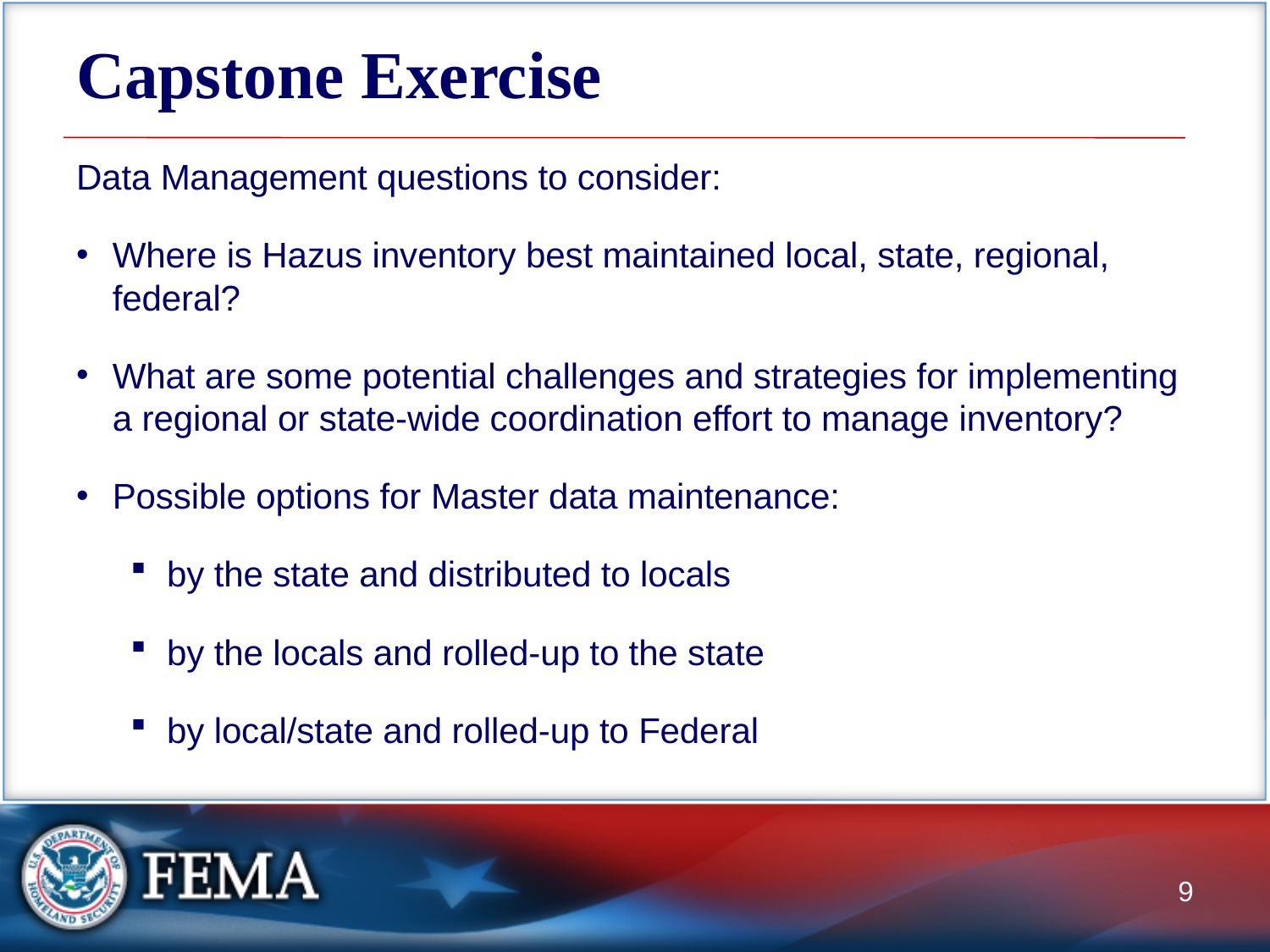

# Capstone Exercise
Data Management questions to consider:
Where is Hazus inventory best maintained local, state, regional, federal?
What are some potential challenges and strategies for implementing a regional or state-wide coordination effort to manage inventory?
Possible options for Master data maintenance:
by the state and distributed to locals
by the locals and rolled-up to the state
by local/state and rolled-up to Federal
9